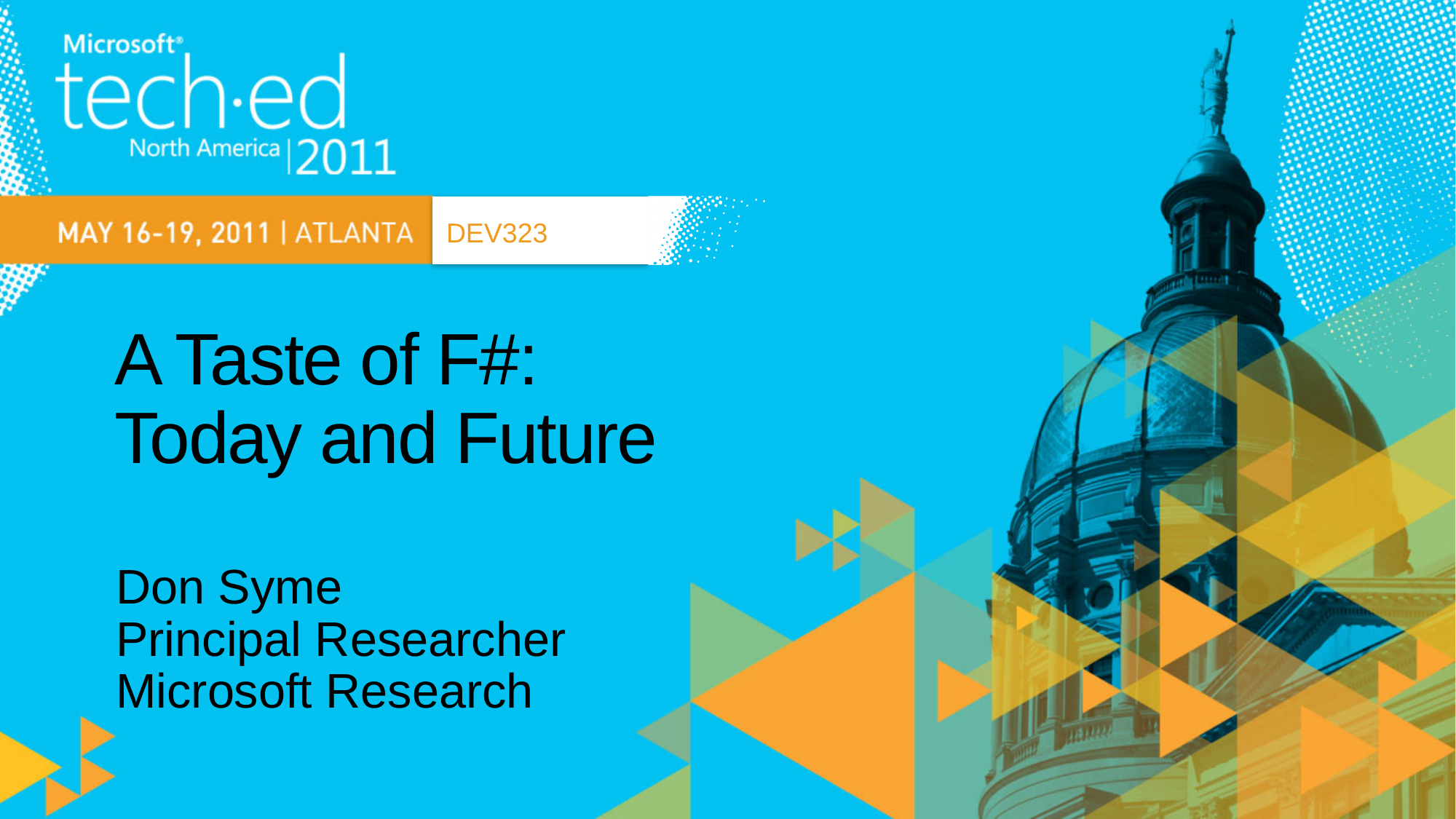

DEV323
# A Taste of F#: Today and Future

Don Syme
Principal Researcher
Microsoft Research